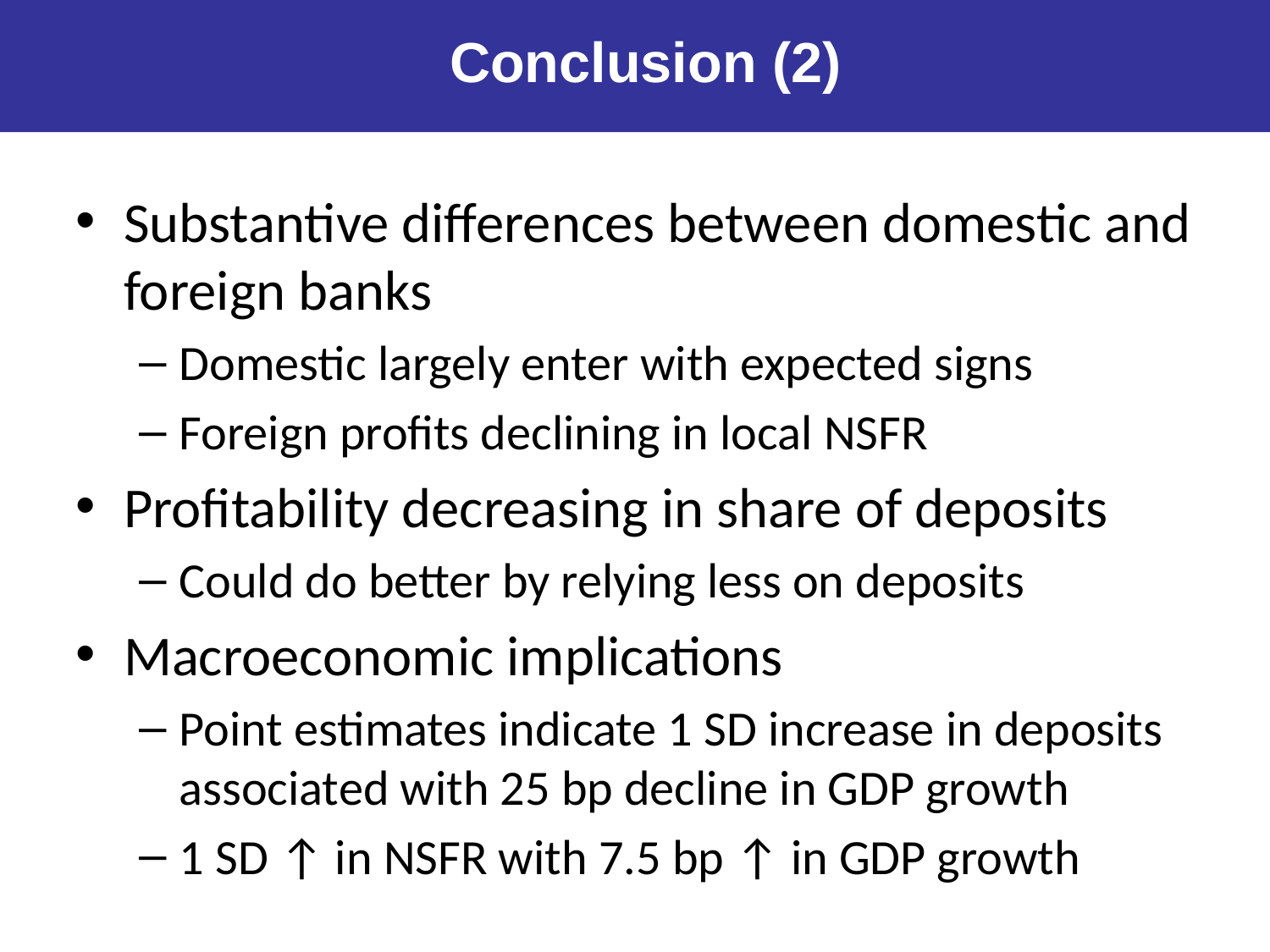

Conclusion (2)
Substantive differences between domestic and foreign banks
Domestic largely enter with expected signs
Foreign profits declining in local NSFR
Profitability decreasing in share of deposits
Could do better by relying less on deposits
Macroeconomic implications
Point estimates indicate 1 SD increase in deposits associated with 25 bp decline in GDP growth
1 SD ↑ in NSFR with 7.5 bp ↑ in GDP growth